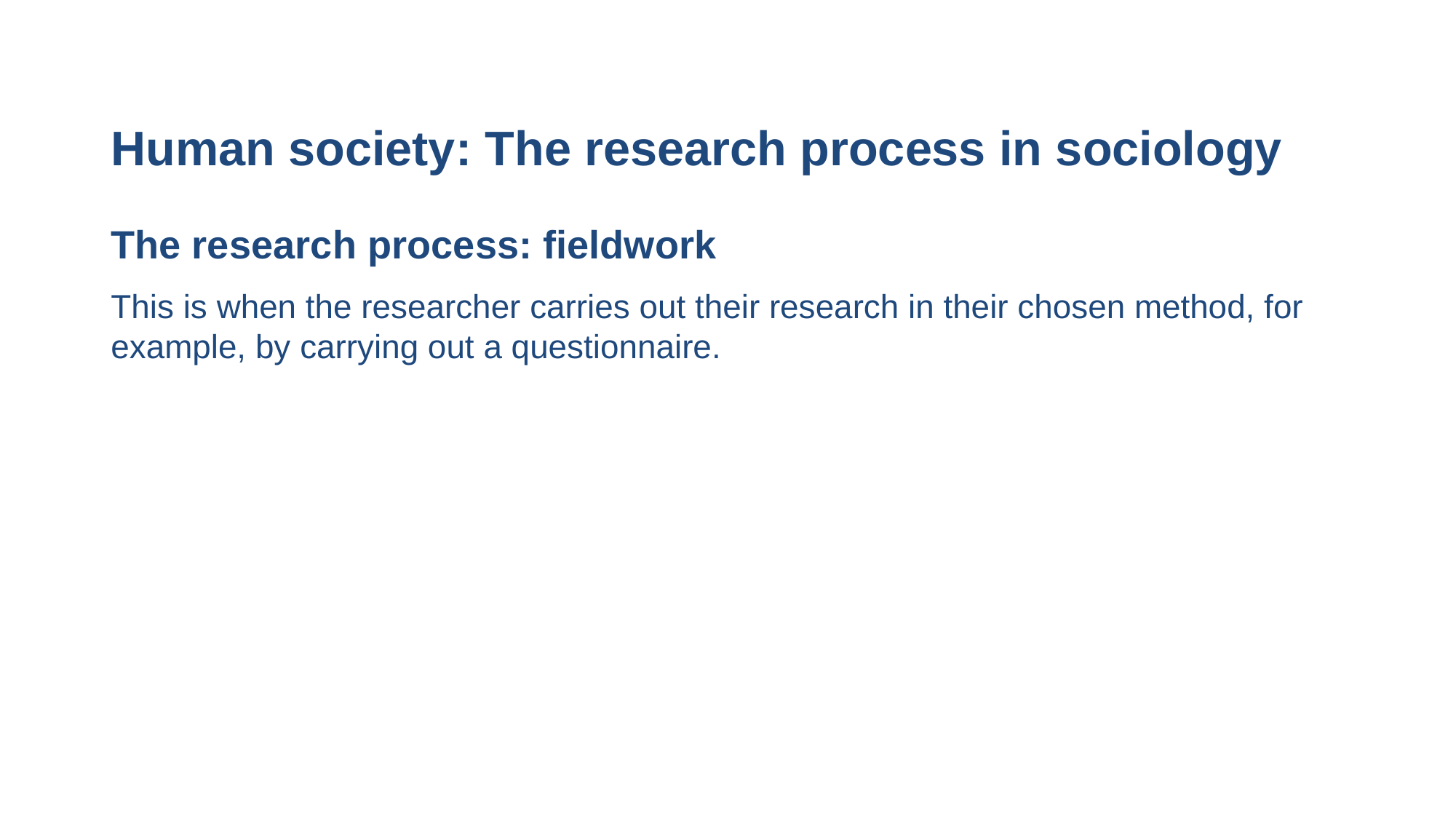

# Human society: The research process in sociology
The research process: fieldwork
This is when the researcher carries out their research in their chosen method, for example, by carrying out a questionnaire.